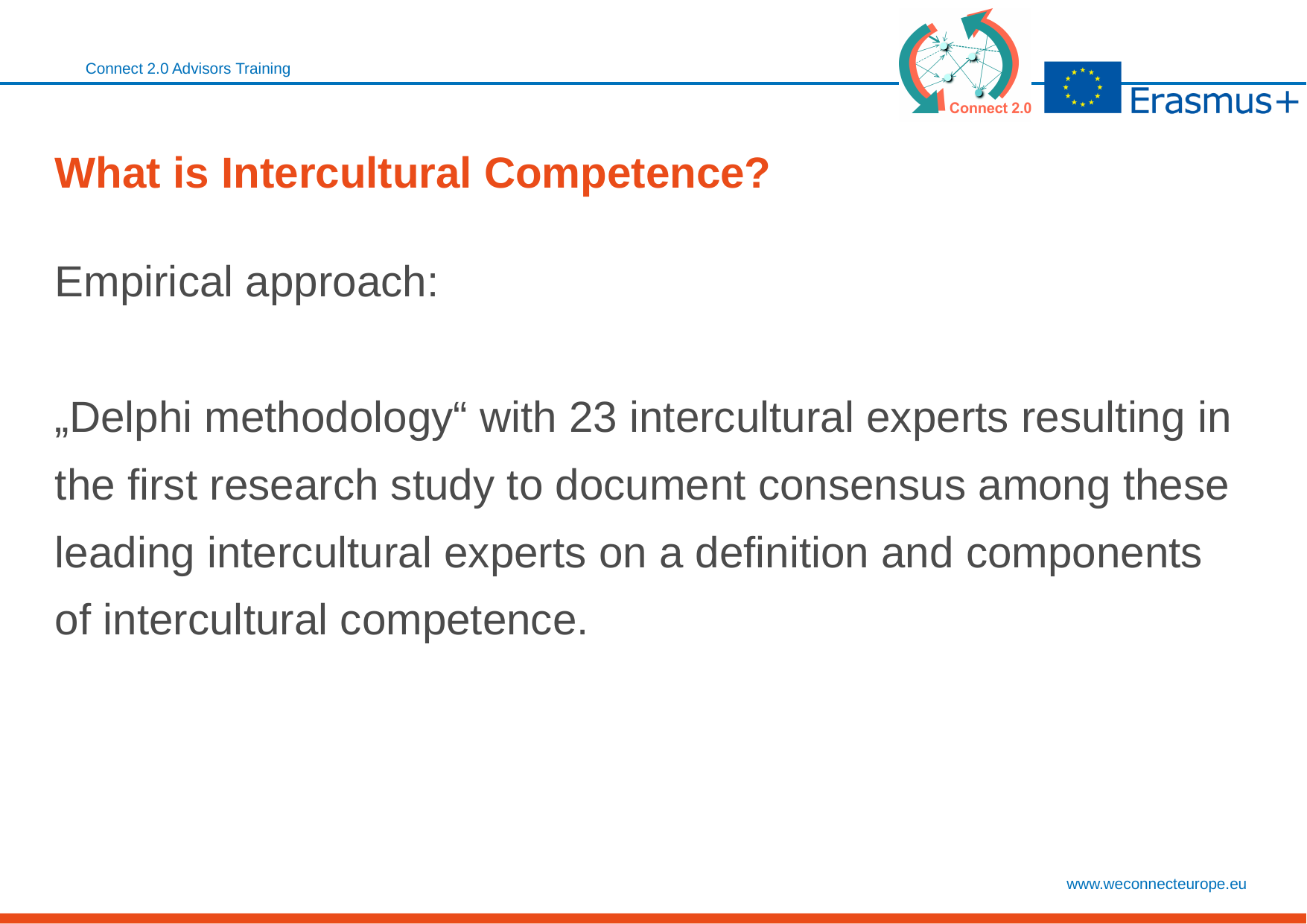

Connect 2.0 Advisors Training
# What is Intercultural Competence?
Empirical approach:

„Delphi methodology“ with 23 intercultural experts resulting in the first research study to document consensus among these leading intercultural experts on a definition and components of intercultural competence.